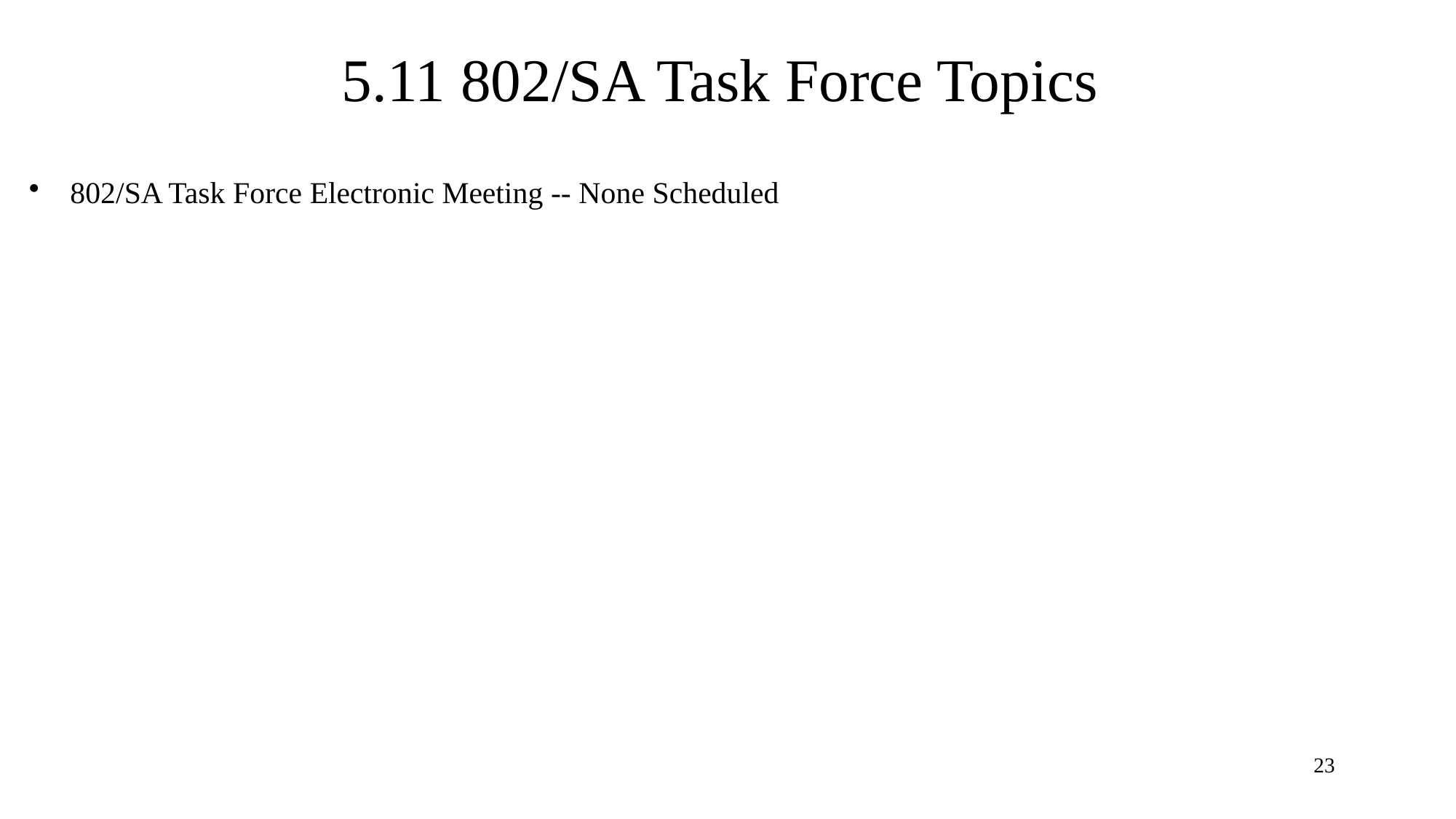

# 5.11 802/SA Task Force Topics
802/SA Task Force Electronic Meeting -- None Scheduled

23